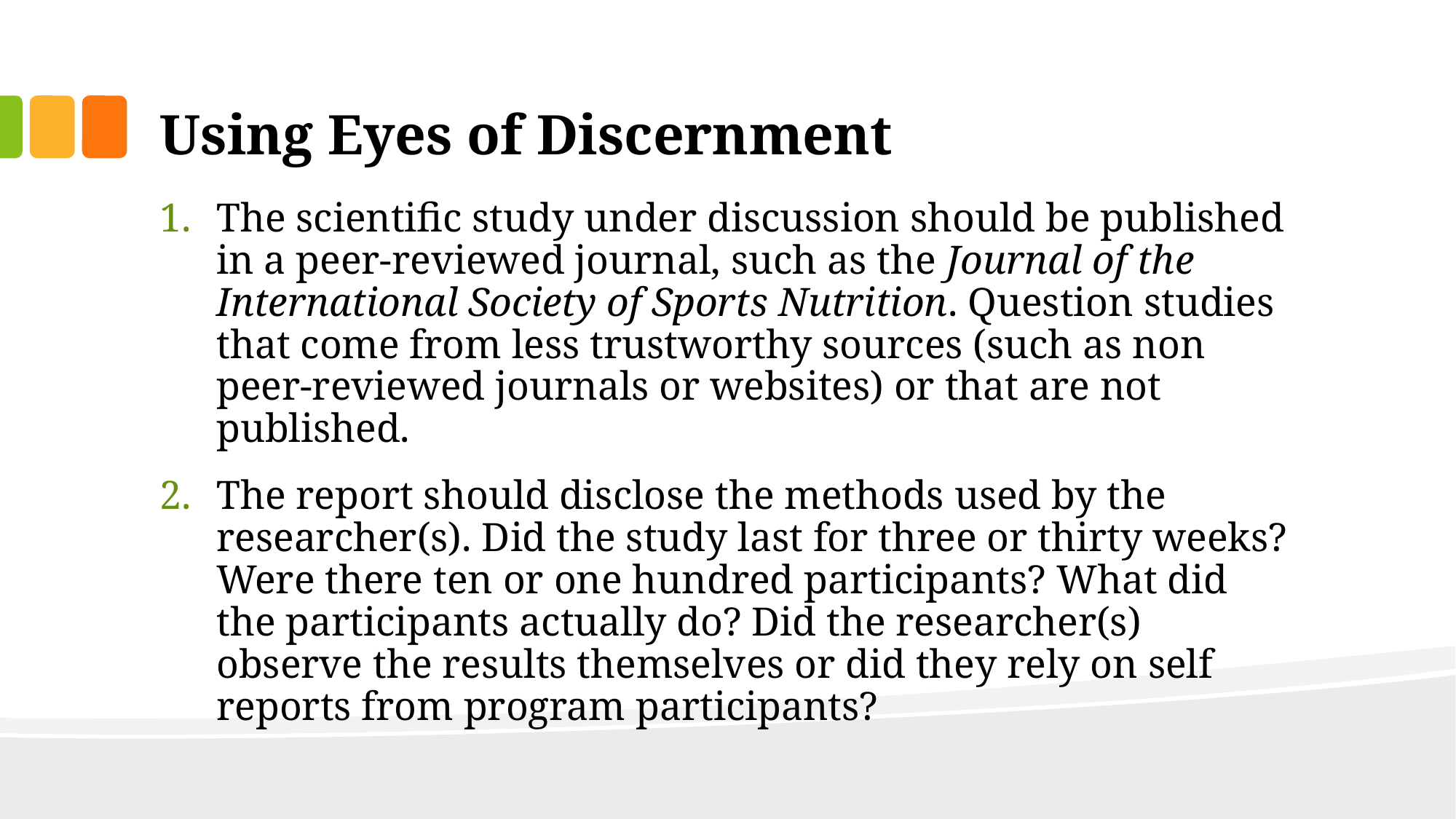

# Using Eyes of Discernment
The scientific study under discussion should be published in a peer-reviewed journal, such as the Journal of the International Society of Sports Nutrition. Question studies that come from less trustworthy sources (such as non peer-reviewed journals or websites) or that are not published.
The report should disclose the methods used by the researcher(s). Did the study last for three or thirty weeks? Were there ten or one hundred participants? What did the participants actually do? Did the researcher(s) observe the results themselves or did they rely on self reports from program participants?